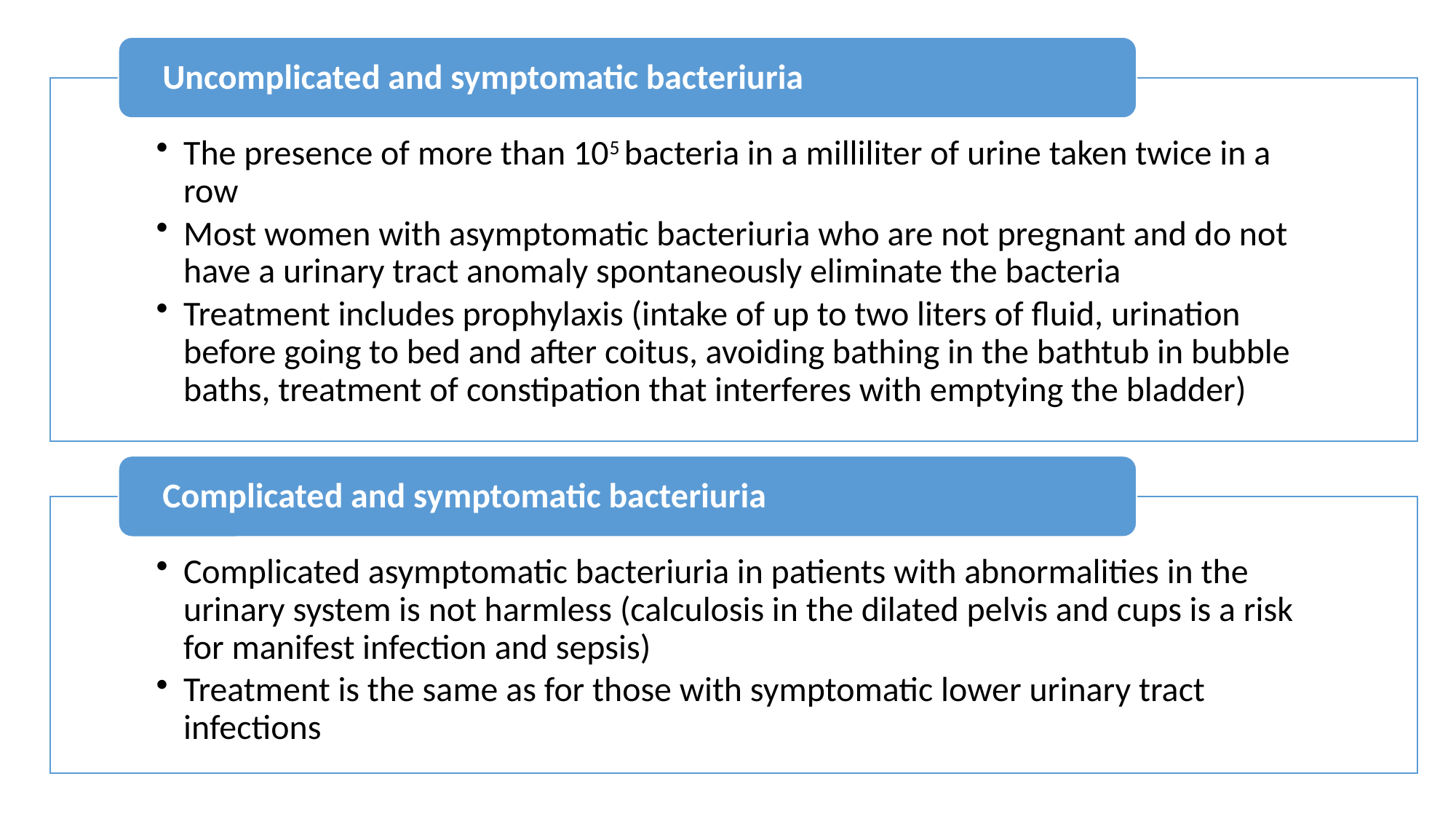

The presence of more than 105 bacteria in a milliliter of urine taken twice in a row
Most women with asymptomatic bacteriuria who are not pregnant and do not have a urinary tract anomaly spontaneously eliminate the bacteria
Treatment includes prophylaxis (intake of up to two liters of fluid, urination before going to bed and after coitus, avoiding bathing in the bathtub in bubble baths, treatment of constipation that interferes with emptying the bladder)
Uncomplicated and symptomatic bacteriuria
Complicated asymptomatic bacteriuria in patients with abnormalities in the urinary system is not harmless (calculosis in the dilated pelvis and cups is a risk for manifest infection and sepsis)
Treatment is the same as for those with symptomatic lower urinary tract infections
Complicated and symptomatic bacteriuria